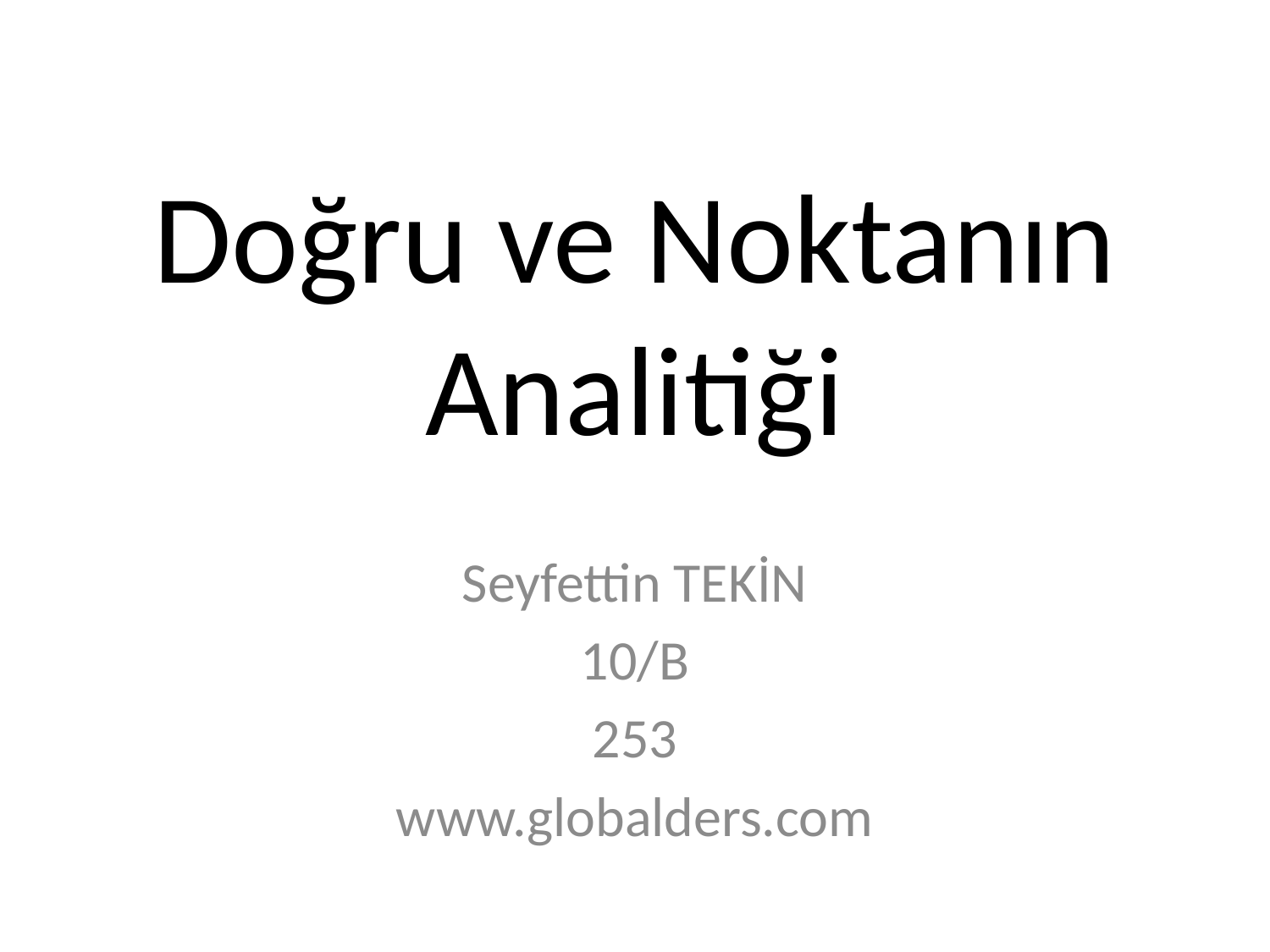

# Doğru ve Noktanın Analitiği
Seyfettin TEKİN
10/B
253
www.globalders.com